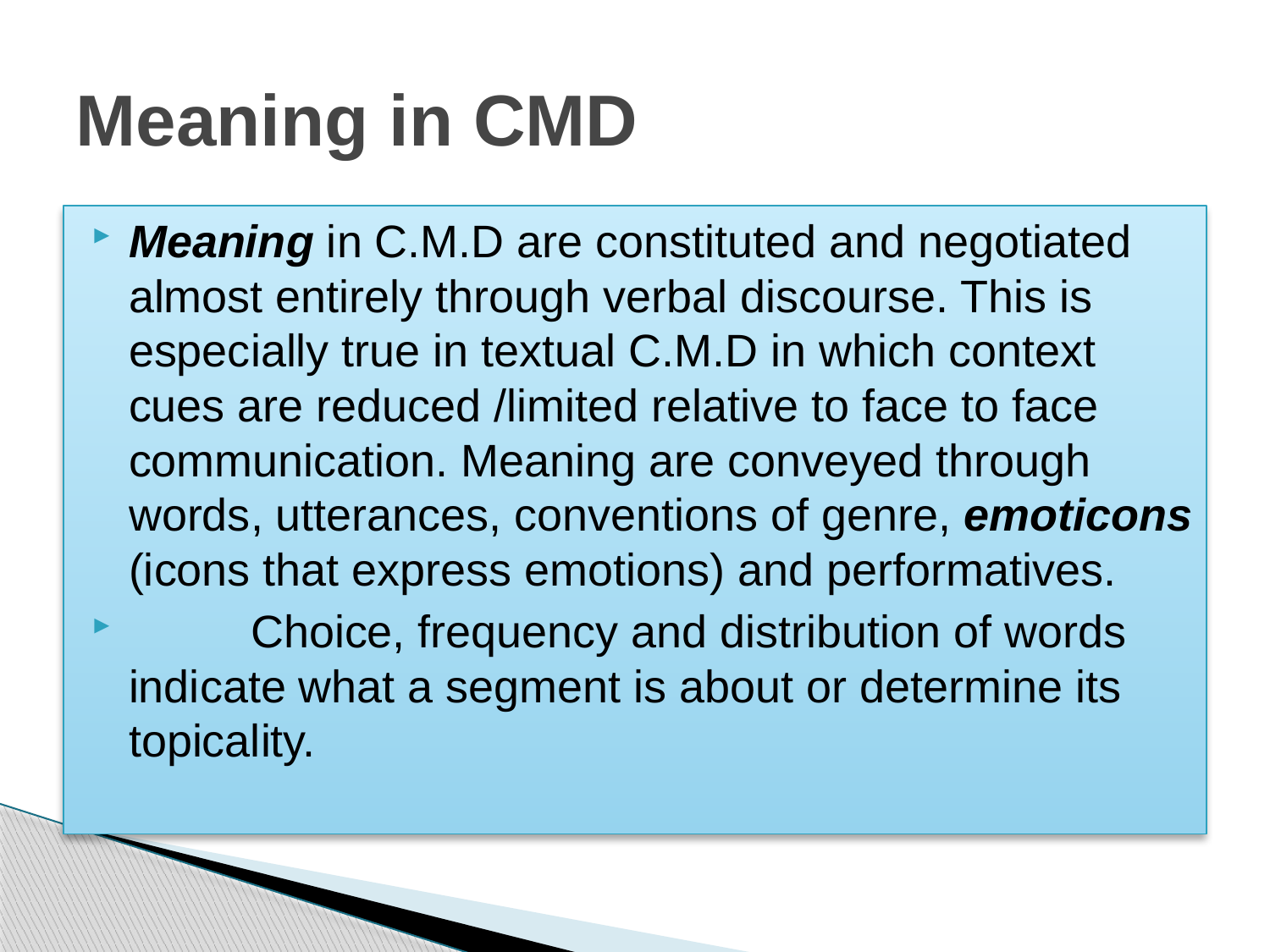

# Meaning in CMD
Meaning in C.M.D are constituted and negotiated almost entirely through verbal discourse. This is especially true in textual C.M.D in which context cues are reduced /limited relative to face to face communication. Meaning are conveyed through words, utterances, conventions of genre, emoticons (icons that express emotions) and performatives.
	Choice, frequency and distribution of words indicate what a segment is about or determine its  topicality.